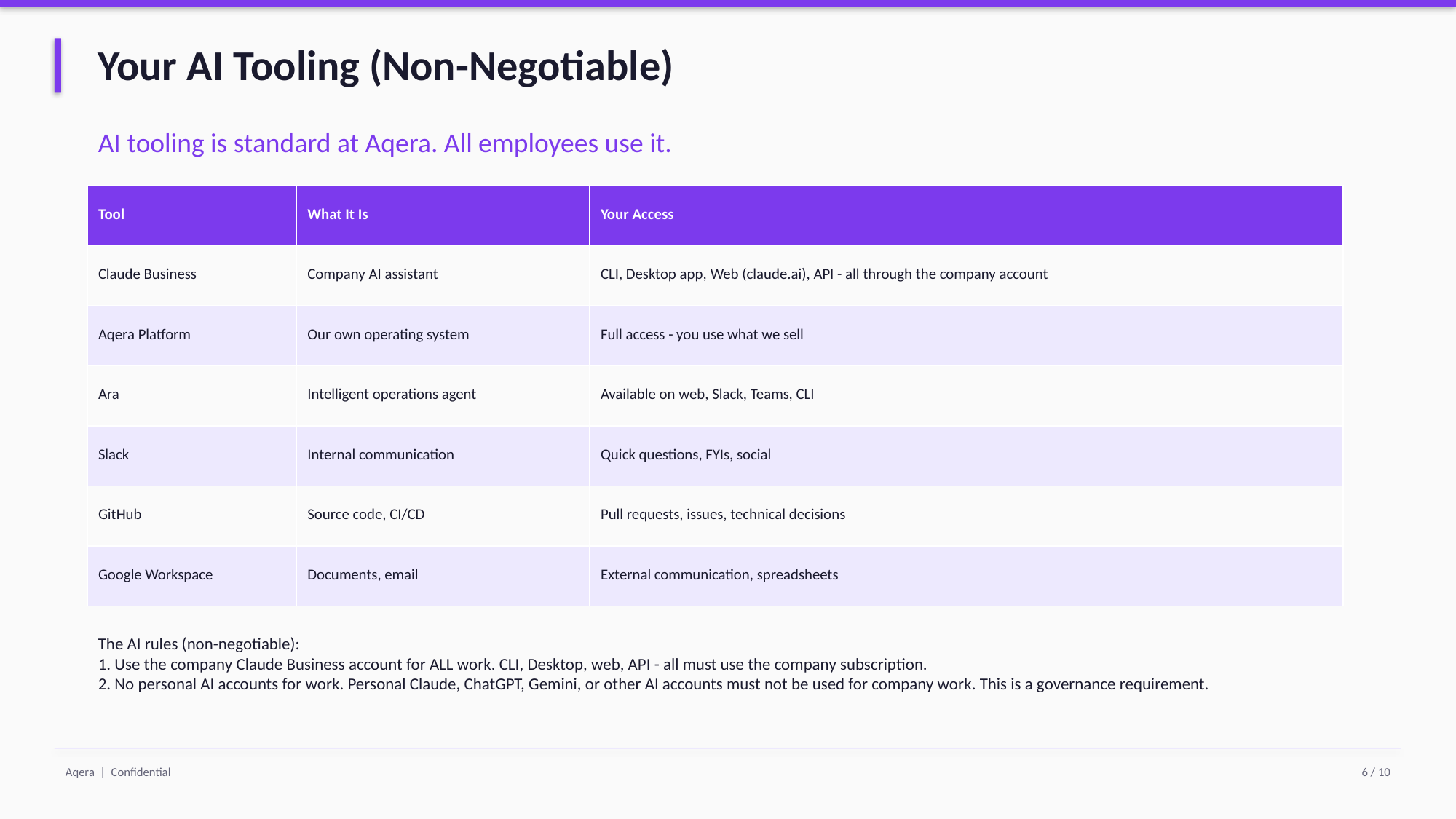

Your AI Tooling (Non-Negotiable)

AI tooling is standard at Aqera. All employees use it.
| Tool | What It Is | Your Access |
| --- | --- | --- |
| Claude Business | Company AI assistant | CLI, Desktop app, Web (claude.ai), API - all through the company account |
| Aqera Platform | Our own operating system | Full access - you use what we sell |
| Ara | Intelligent operations agent | Available on web, Slack, Teams, CLI |
| Slack | Internal communication | Quick questions, FYIs, social |
| GitHub | Source code, CI/CD | Pull requests, issues, technical decisions |
| Google Workspace | Documents, email | External communication, spreadsheets |
The AI rules (non-negotiable):
1. Use the company Claude Business account for ALL work. CLI, Desktop, web, API - all must use the company subscription.
2. No personal AI accounts for work. Personal Claude, ChatGPT, Gemini, or other AI accounts must not be used for company work. This is a governance requirement.

Aqera  |  Confidential
6 / 10